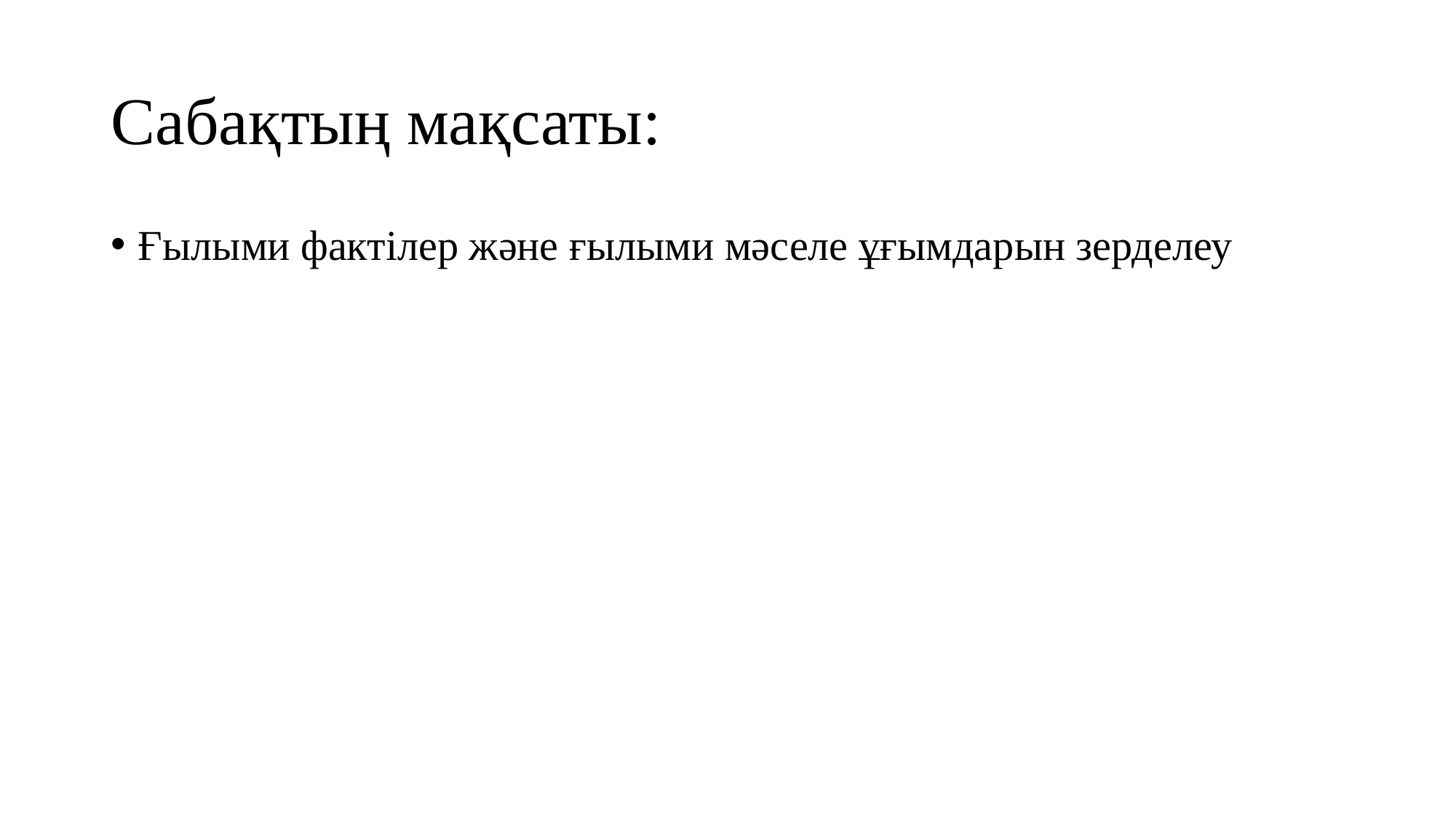

# Сабақтың мақсаты:
Ғылыми фактілер және ғылыми мәселе ұғымдарын зерделеу